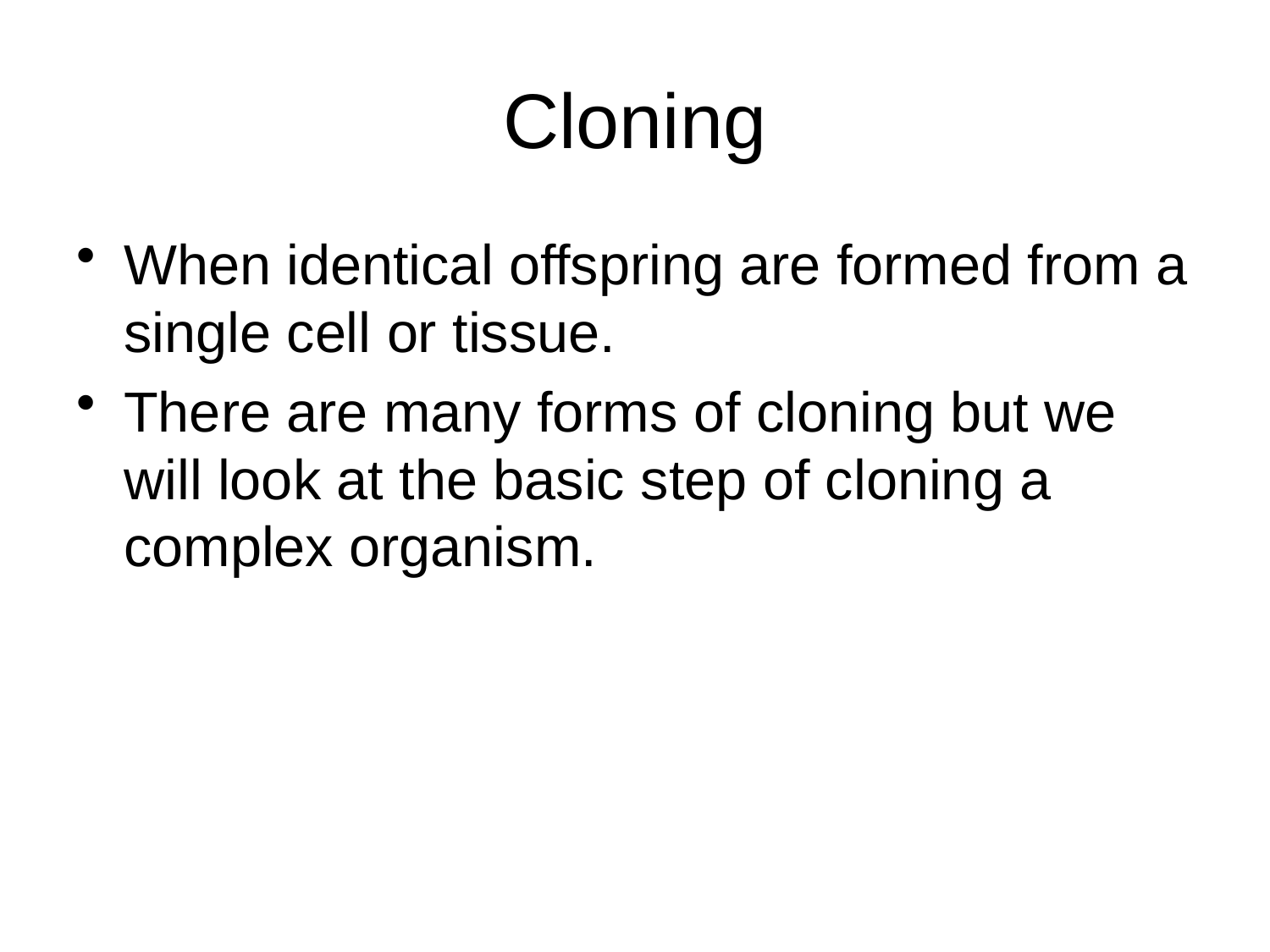

# Cloning
When identical offspring are formed from a single cell or tissue.
There are many forms of cloning but we will look at the basic step of cloning a complex organism.